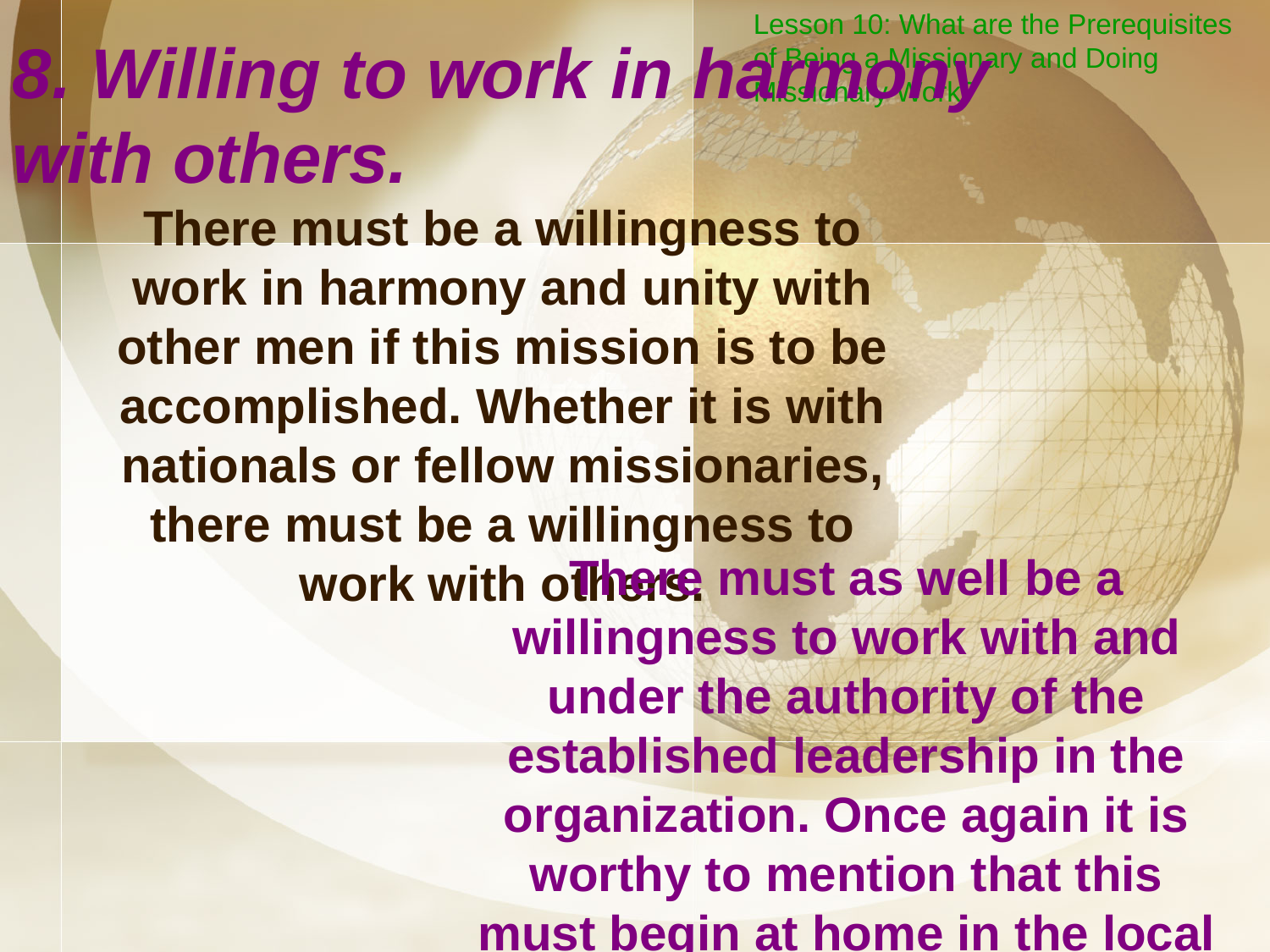

Lesson 10: What are the Prerequisites of Being a Missionary and Doing Missionary Work?
8. Willing to work in harmony with others.
There must be a willingness to work in harmony and unity with other men if this mission is to be accomplished. Whether it is with nationals or fellow missionaries, there must be a willingness to work with others.
There must as well be a willingness to work with and under the authority of the established leadership in the organization. Once again it is worthy to mention that this must begin at home in the local church setting.